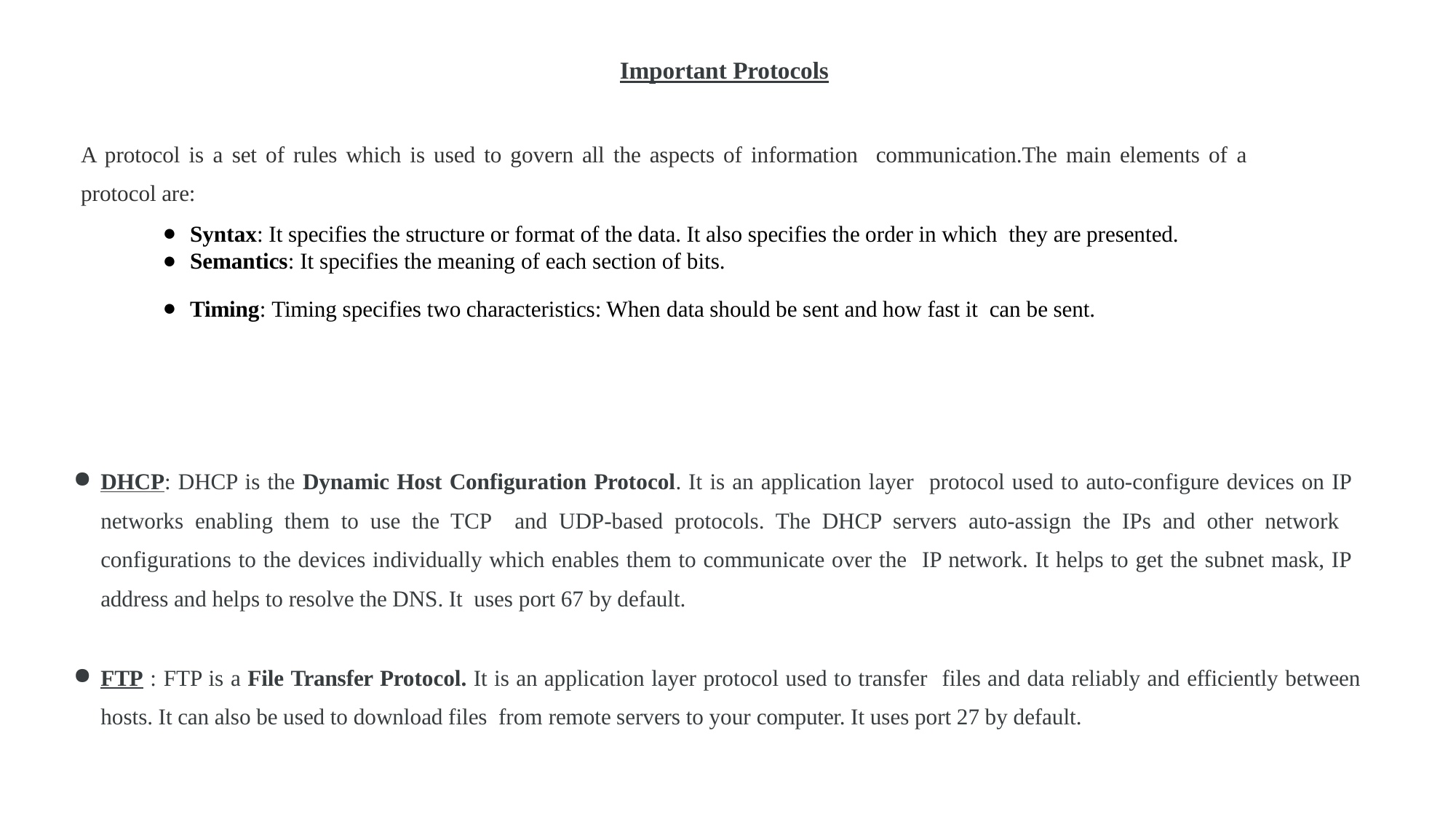

Important Protocols

A protocol is a set of rules which is used to govern all the aspects of information  communication.The main elements of a protocol are:
Syntax: It specifies the structure or format of the data. It also specifies the order in which  they are presented.
Semantics: It specifies the meaning of each section of bits.
Timing: Timing specifies two characteristics: When data should be sent and how fast it  can be sent.
DHCP: DHCP is the Dynamic Host Configuration Protocol. It is an application layer  protocol used to auto-configure devices on IP networks enabling them to use the TCP  and UDP-based protocols. The DHCP servers auto-assign the IPs and other network  configurations to the devices individually which enables them to communicate over the  IP network. It helps to get the subnet mask, IP address and helps to resolve the DNS. It  uses port 67 by default.

FTP : FTP is a File Transfer Protocol. It is an application layer protocol used to transfer  files and data reliably and efficiently between hosts. It can also be used to download files  from remote servers to your computer. It uses port 27 by default.